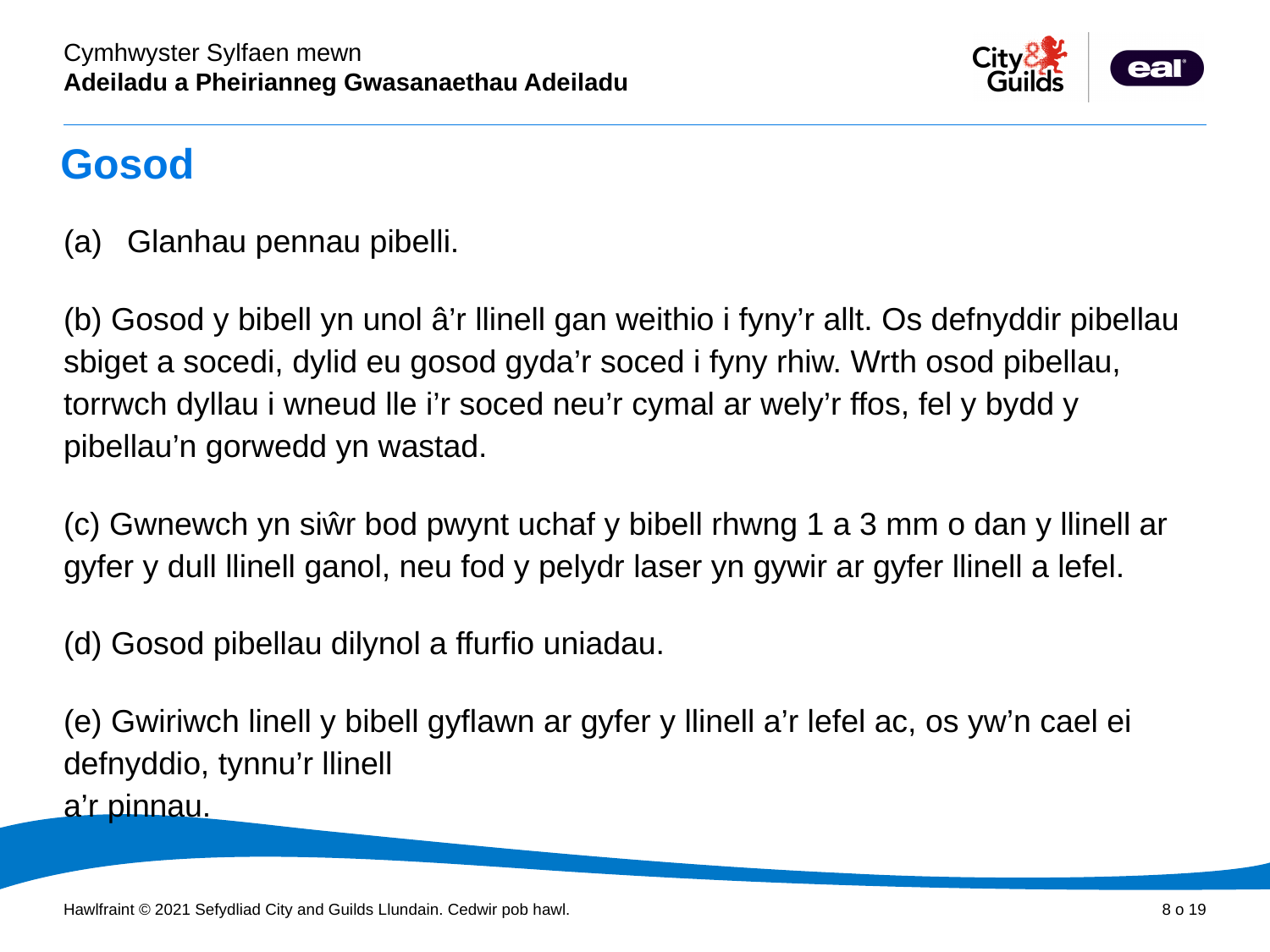

# Gosod

Glanhau pennau pibelli.
(b) Gosod y bibell yn unol â’r llinell gan weithio i fyny’r allt. Os defnyddir pibellau sbiget a socedi, dylid eu gosod gyda’r soced i fyny rhiw. Wrth osod pibellau, torrwch dyllau i wneud lle i’r soced neu’r cymal ar wely’r ffos, fel y bydd y pibellau’n gorwedd yn wastad.
(c) Gwnewch yn siŵr bod pwynt uchaf y bibell rhwng 1 a 3 mm o dan y llinell ar gyfer y dull llinell ganol, neu fod y pelydr laser yn gywir ar gyfer llinell a lefel.
(d) Gosod pibellau dilynol a ffurfio uniadau.
(e) Gwiriwch linell y bibell gyflawn ar gyfer y llinell a’r lefel ac, os yw’n cael ei defnyddio, tynnu’r llinell
a’r pinnau.